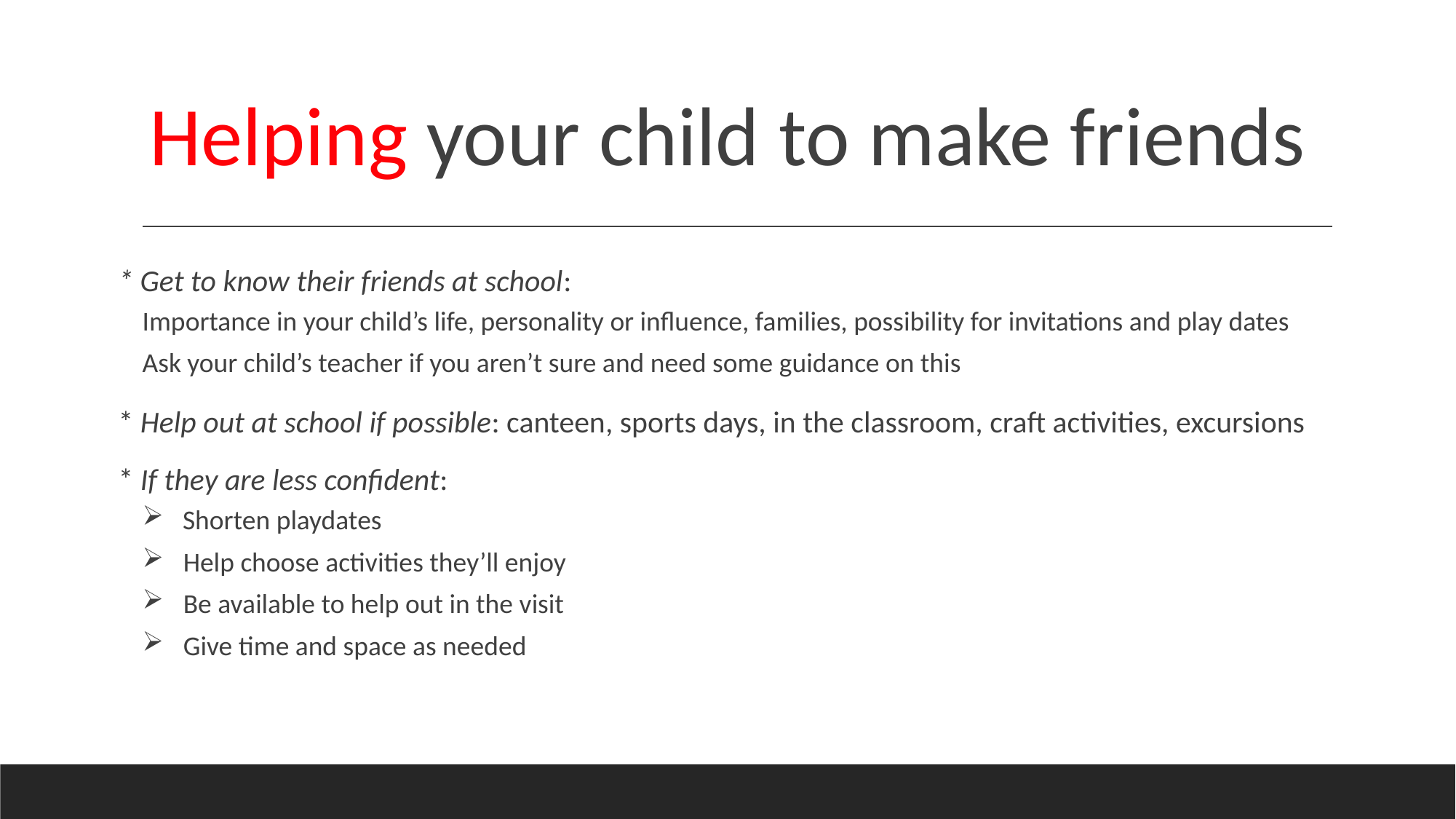

#
Helping your child to make friends

* Get to know their friends at school:
Importance in your child’s life, personality or influence, families, possibility for invitations and play dates
Ask your child’s teacher if you aren’t sure and need some guidance on this
* Help out at school if possible: canteen, sports days, in the classroom, craft activities, excursions
* If they are less confident:
   Shorten playdates
Help choose activities they’ll enjoy
Be available to help out in the visit
Give time and space as needed